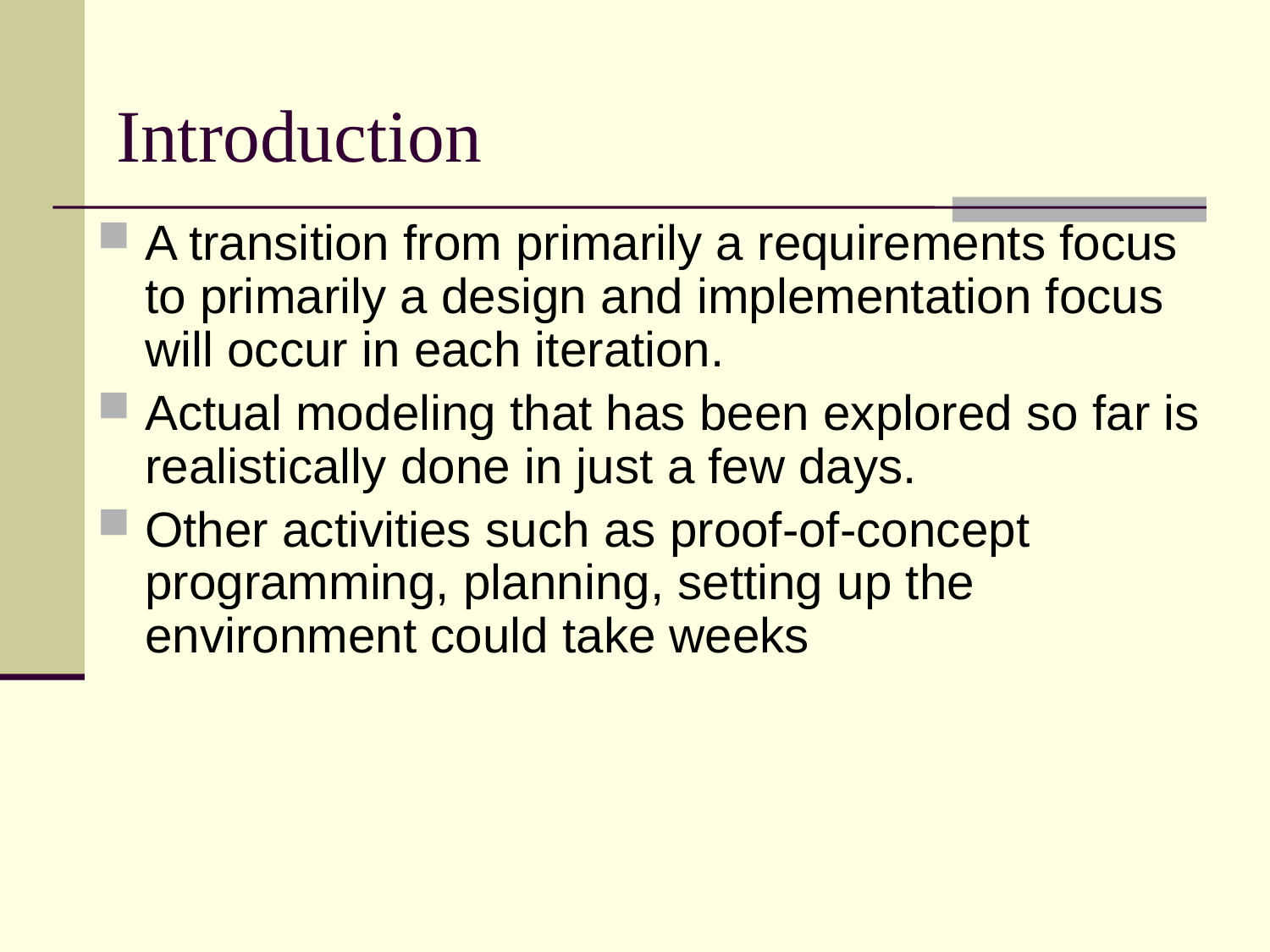

# Introduction
A transition from primarily a requirements focus to primarily a design and implementation focus will occur in each iteration.
Actual modeling that has been explored so far is realistically done in just a few days.
Other activities such as proof-of-concept programming, planning, setting up the environment could take weeks